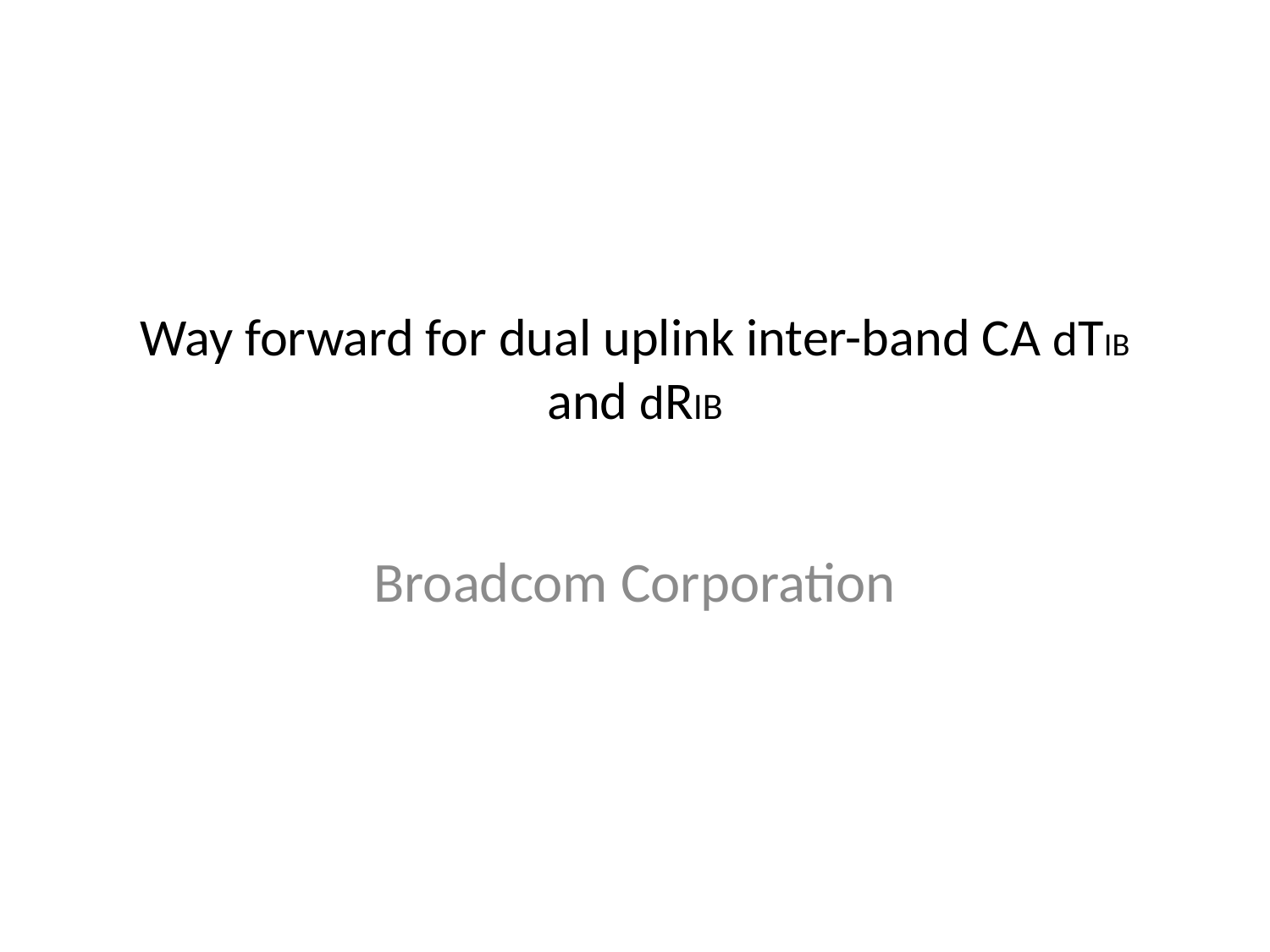

# Way forward for dual uplink inter-band CA dTIB and dRIB
Broadcom Corporation